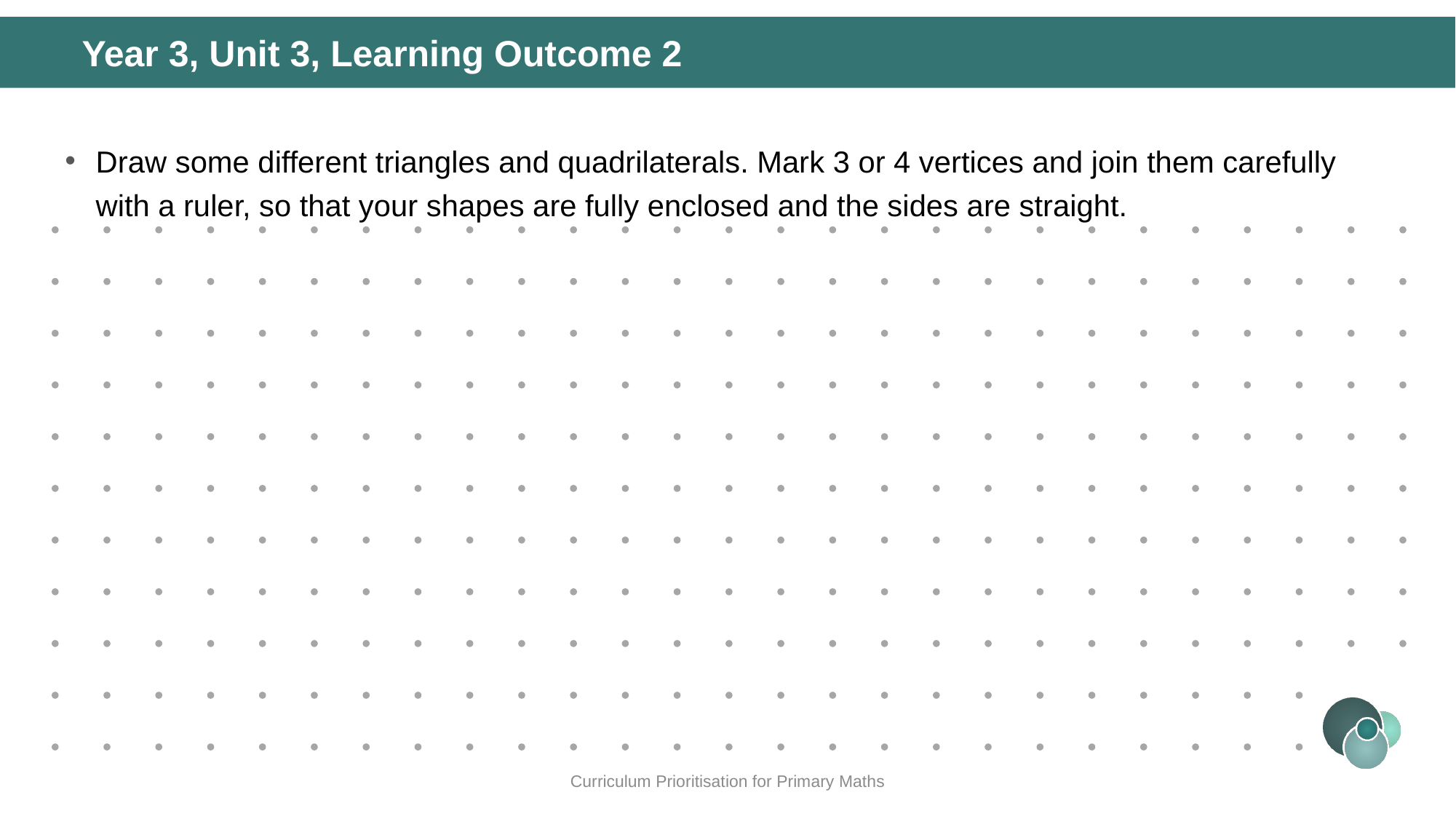

# Year 3, Unit 3, Learning Outcome 2
Draw some different triangles and quadrilaterals. Mark 3 or 4 vertices and join them carefully with a ruler, so that your shapes are fully enclosed and the sides are straight.

Curriculum Prioritisation for Primary Maths